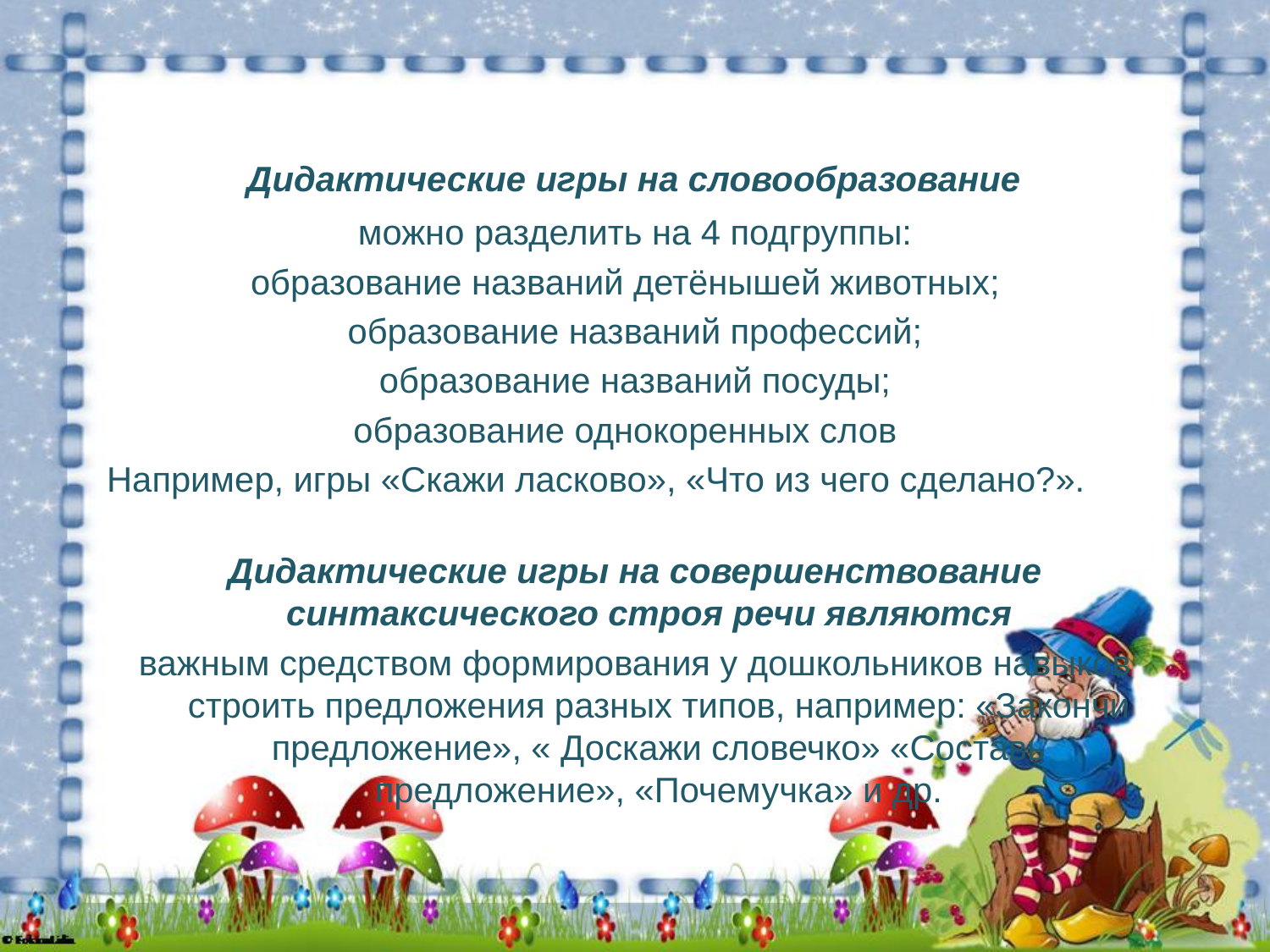

#
 Дидактические игры на словообразование
можно разделить на 4 подгруппы:
образование названий детёнышей животных;
образование названий профессий;
образование названий посуды;
образование однокоренных слов
Например, игры «Скажи ласково», «Что из чего сделано?».
Дидактические игры на совершенствование синтаксического строя речи являются
важным средством формирования у дошкольников навыков строить предложения разных типов, например: «Закончи предложение», « Доскажи словечко» «Составь предложение», «Почемучка» и др.